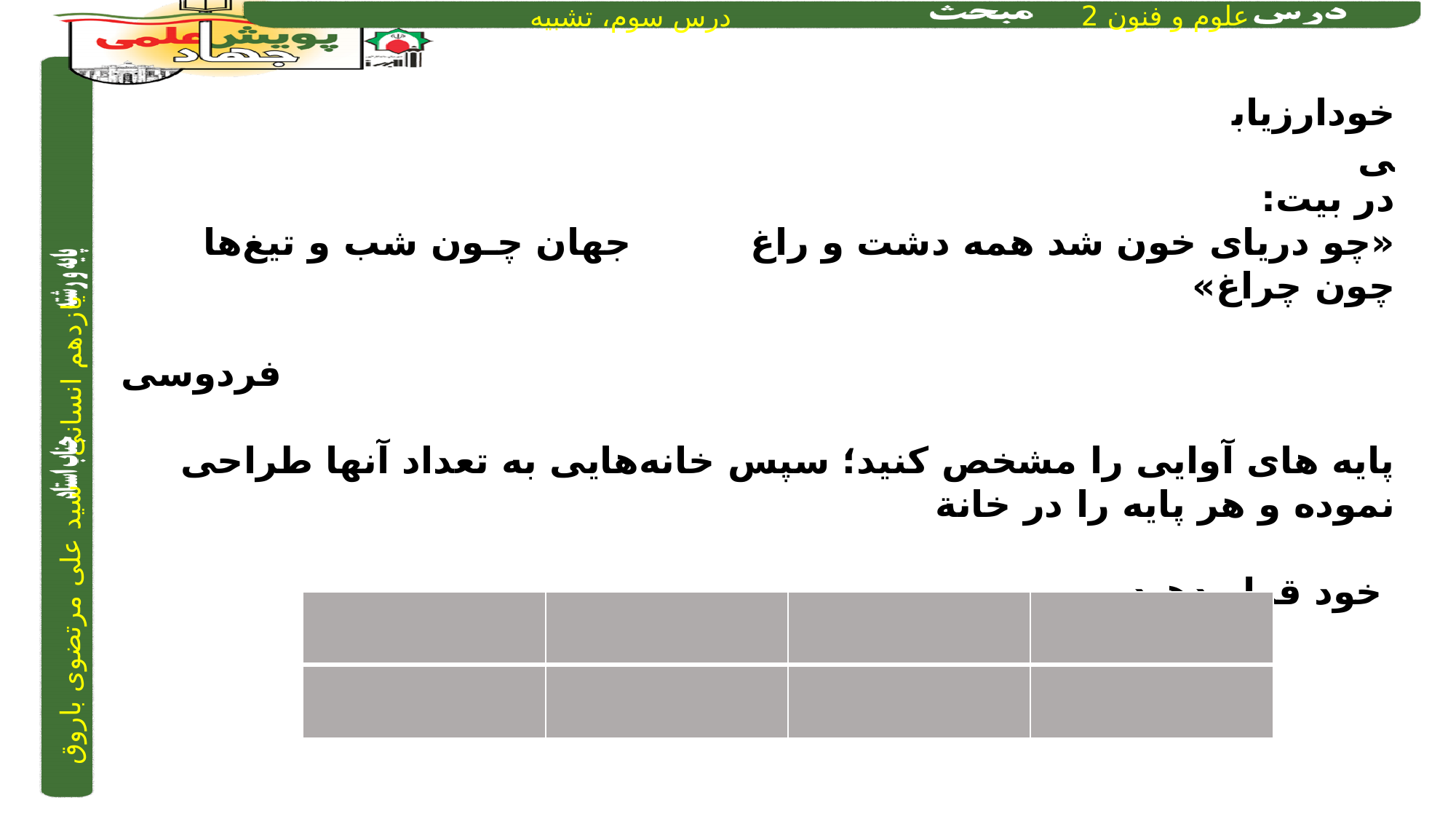

خودارزیابی
در بیت:
«چو دریای خون شد همه دشت و راغ 		جهان چـون شب و تیغ‌ها چون چراغ»

 فردوسی

پایه های آوایی را مشخص کنید؛ سپس خانه‌هایی به تعداد آنها طراحی نموده و هر پایه را در خانة

 خود قرار دهید.
|  |  |  |  |
| --- | --- | --- | --- |
|  |  |  |  |